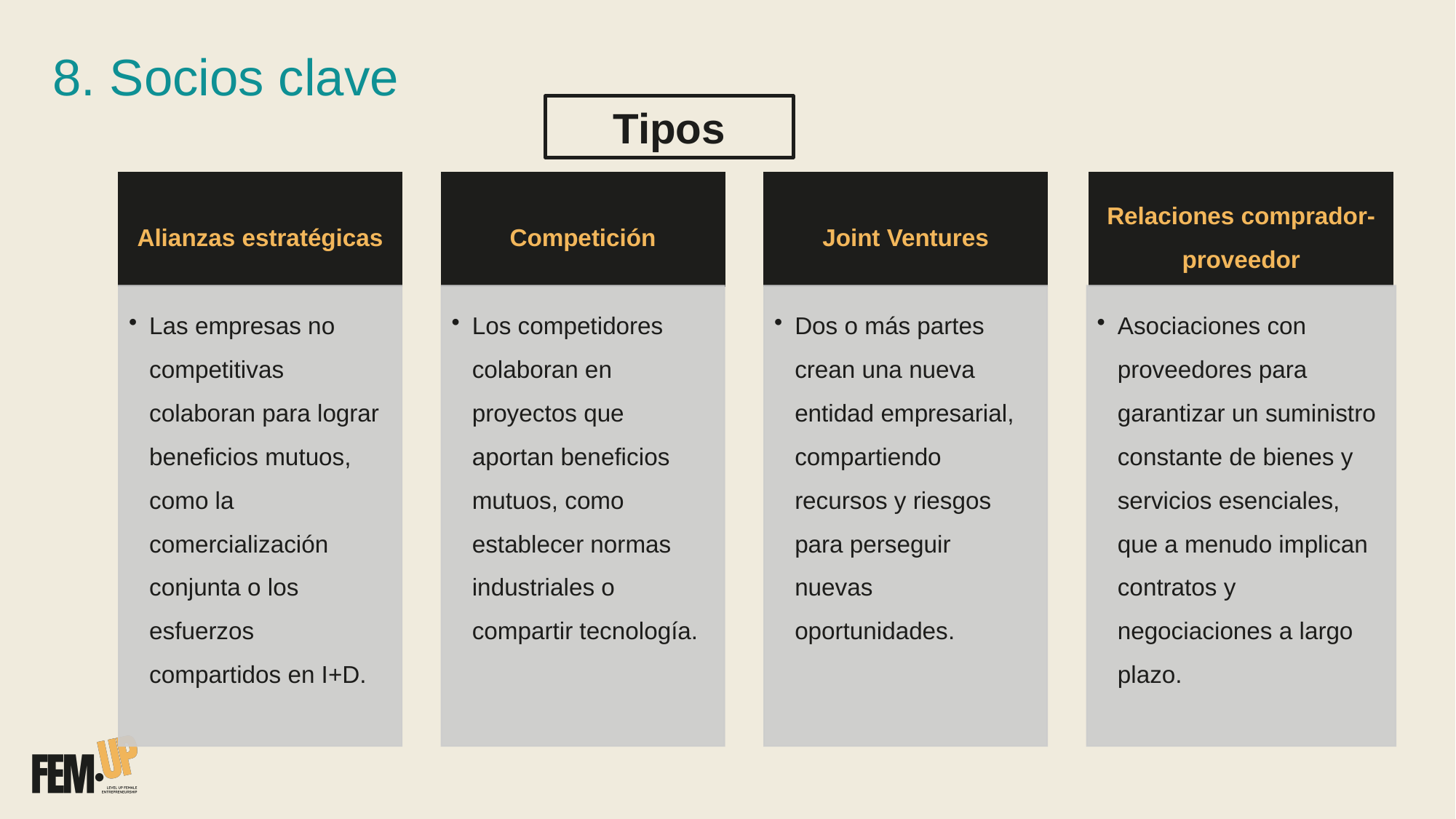

# 8. Socios clave
Tipos
Alianzas estratégicas
Las empresas no competitivas colaboran para lograr beneficios mutuos, como la comercialización conjunta o los esfuerzos compartidos en I+D.
Competición
Los competidores colaboran en proyectos que aportan beneficios mutuos, como establecer normas industriales o compartir tecnología.
Joint Ventures
Dos o más partes crean una nueva entidad empresarial, compartiendo recursos y riesgos para perseguir nuevas oportunidades.
Relaciones comprador-proveedor
Asociaciones con proveedores para garantizar un suministro constante de bienes y servicios esenciales, que a menudo implican contratos y negociaciones a largo plazo.